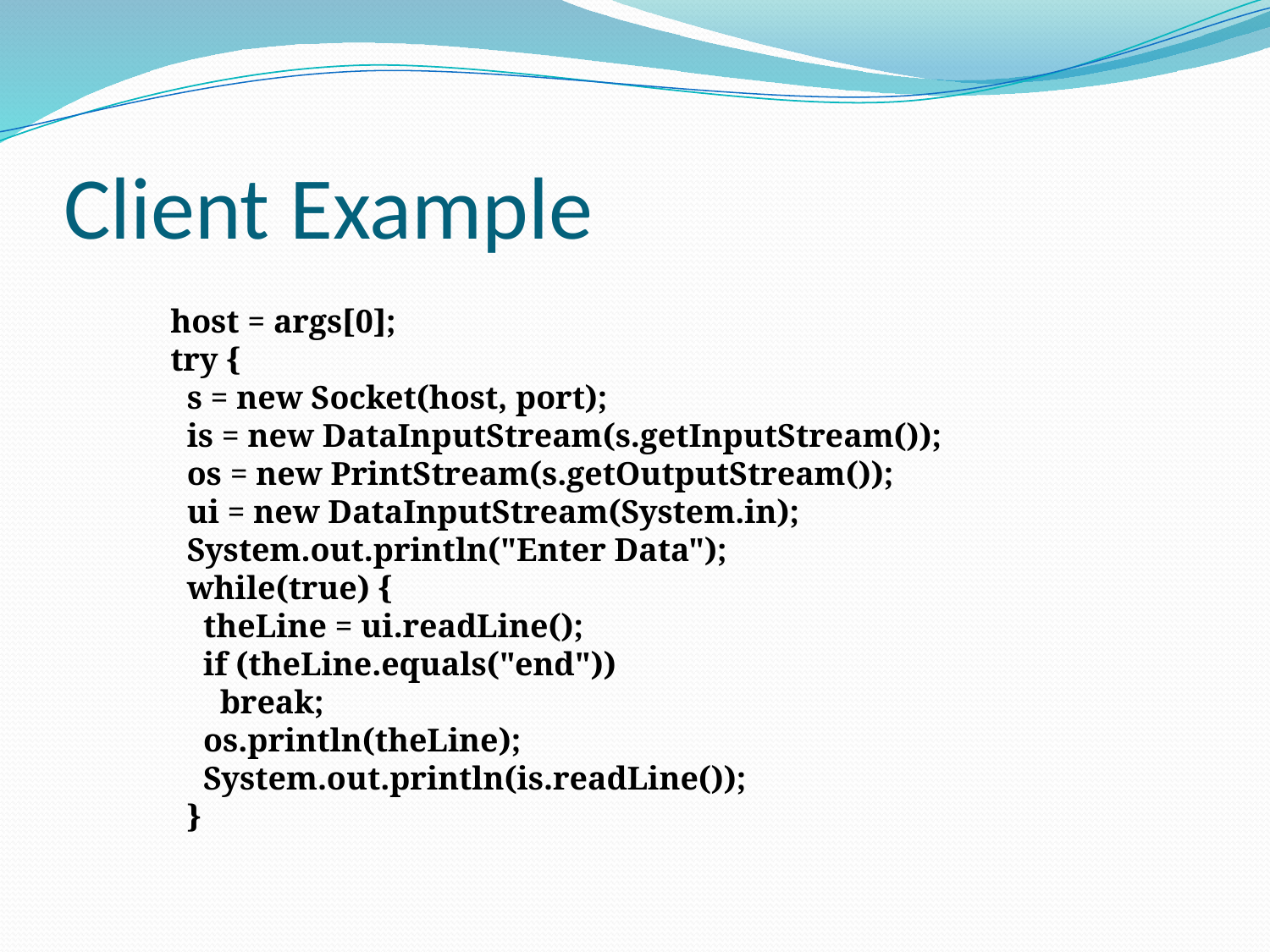

# Client Example
    host = args[0];
    try {
      s = new Socket(host, port);
      is = new DataInputStream(s.getInputStream());
      os = new PrintStream(s.getOutputStream());
      ui = new DataInputStream(System.in);
      System.out.println("Enter Data");
      while(true) {
        theLine = ui.readLine();
        if (theLine.equals("end"))
          break;
        os.println(theLine);
        System.out.println(is.readLine());
      }